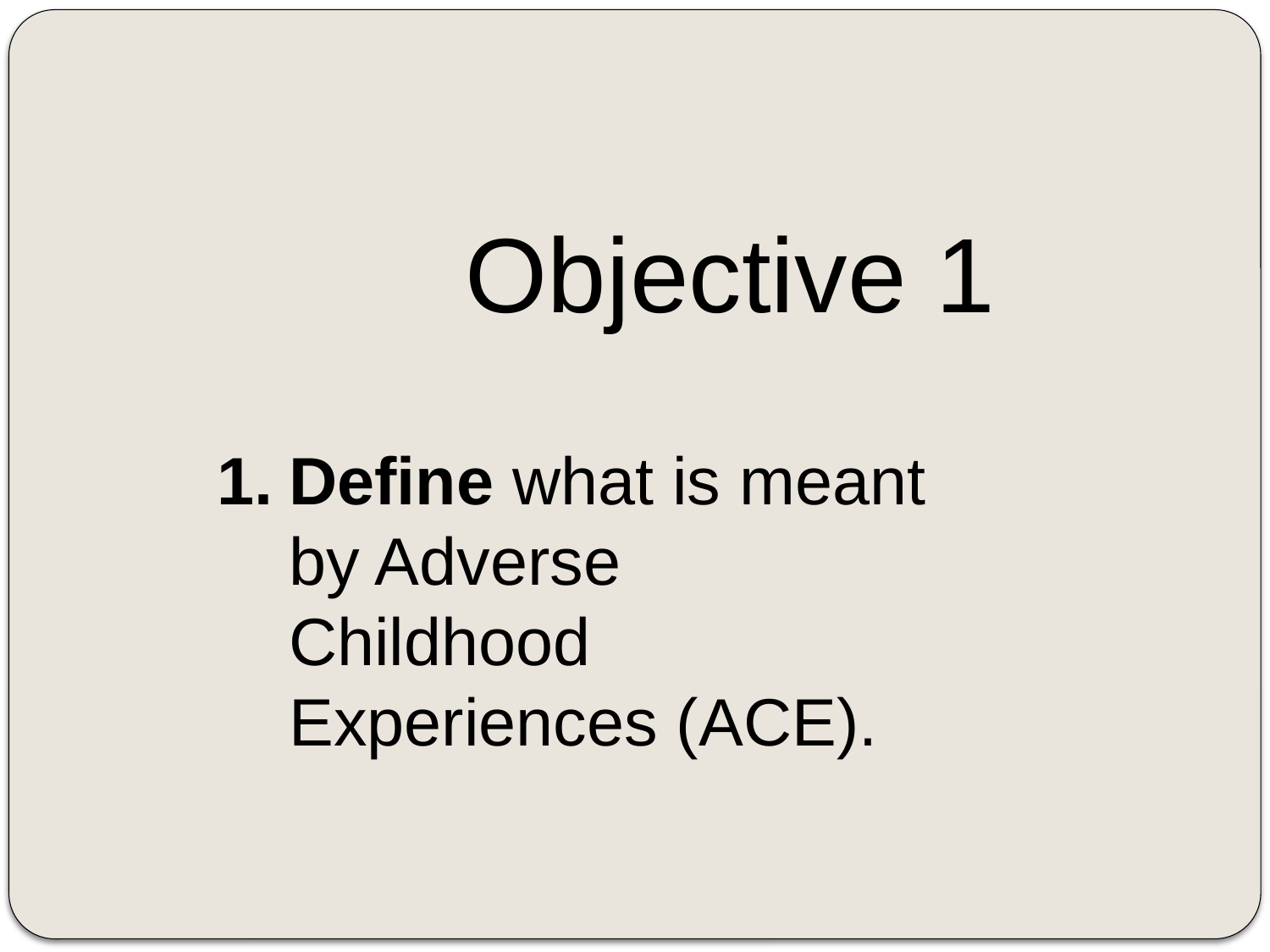

Objective 1

Define what is meant by Adverse Childhood Experiences (ACE).